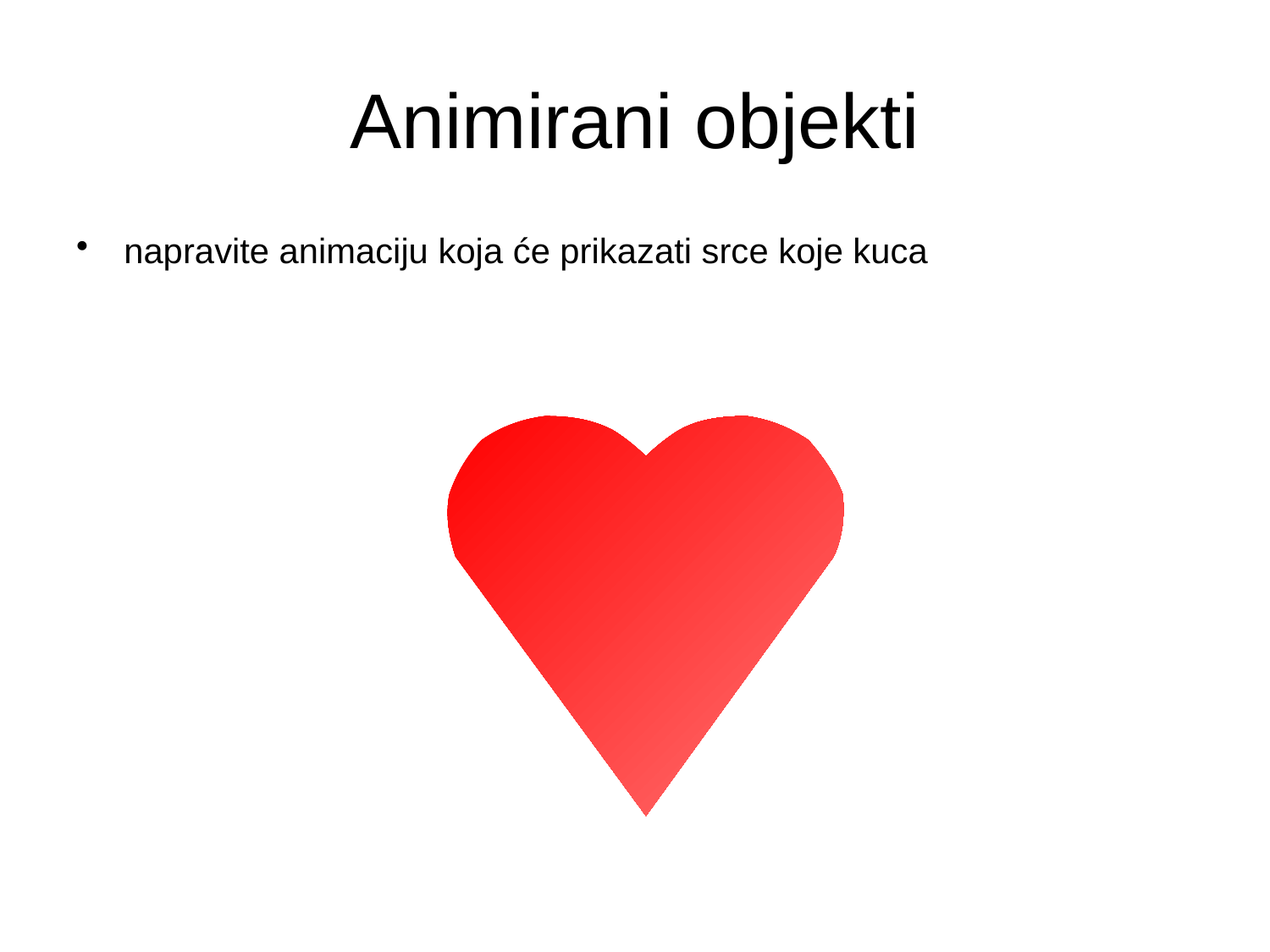

# Animirani objekti
napravite animaciju koja će prikazati srce koje kuca